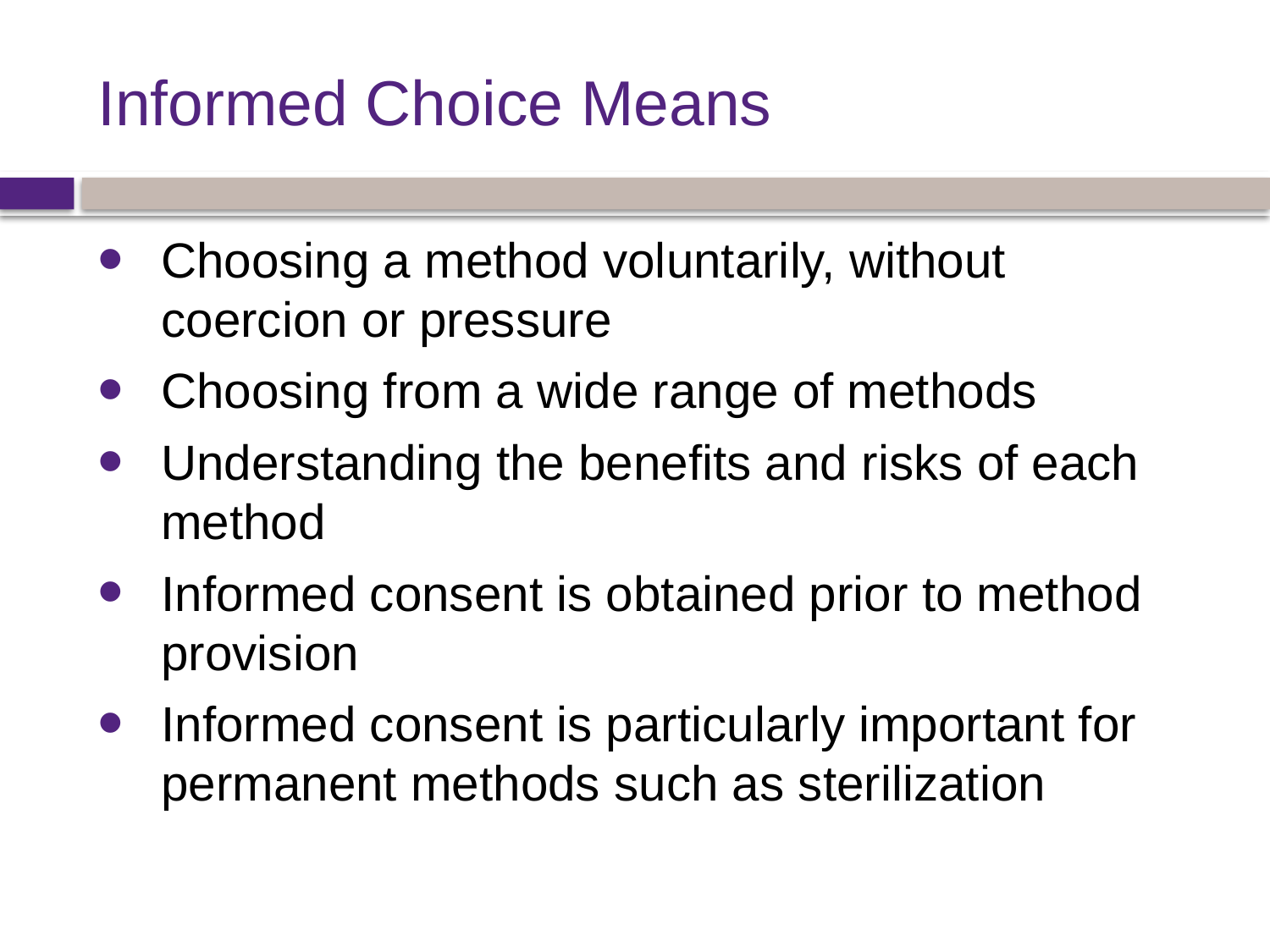

# Informed Choice Means
Choosing a method voluntarily, without coercion or pressure
Choosing from a wide range of methods
Understanding the benefits and risks of each method
Informed consent is obtained prior to method provision
Informed consent is particularly important for permanent methods such as sterilization